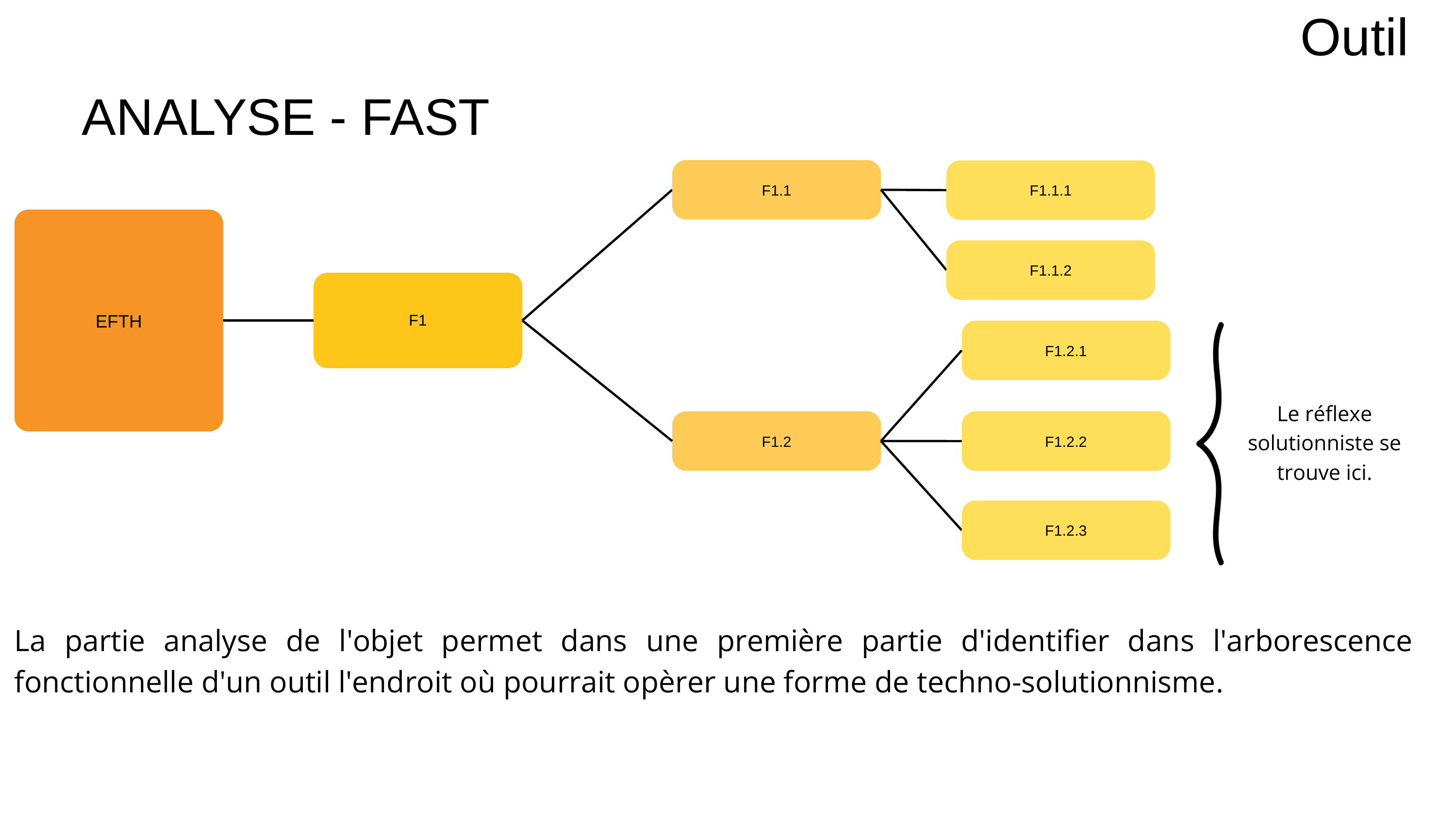

Outil
ANALYSE - FAST

F1.1

F1.1.1

EFTH

F1.1.2

F1

F1.2.1

Le réflexe solutionniste se trouve ici.

F1.2

F1.2.2

F1.2.3
La partie analyse de l'objet permet dans une première partie d'identifier dans l'arborescence fonctionnelle d'un outil l'endroit où pourrait opèrer une forme de techno-solutionnisme.